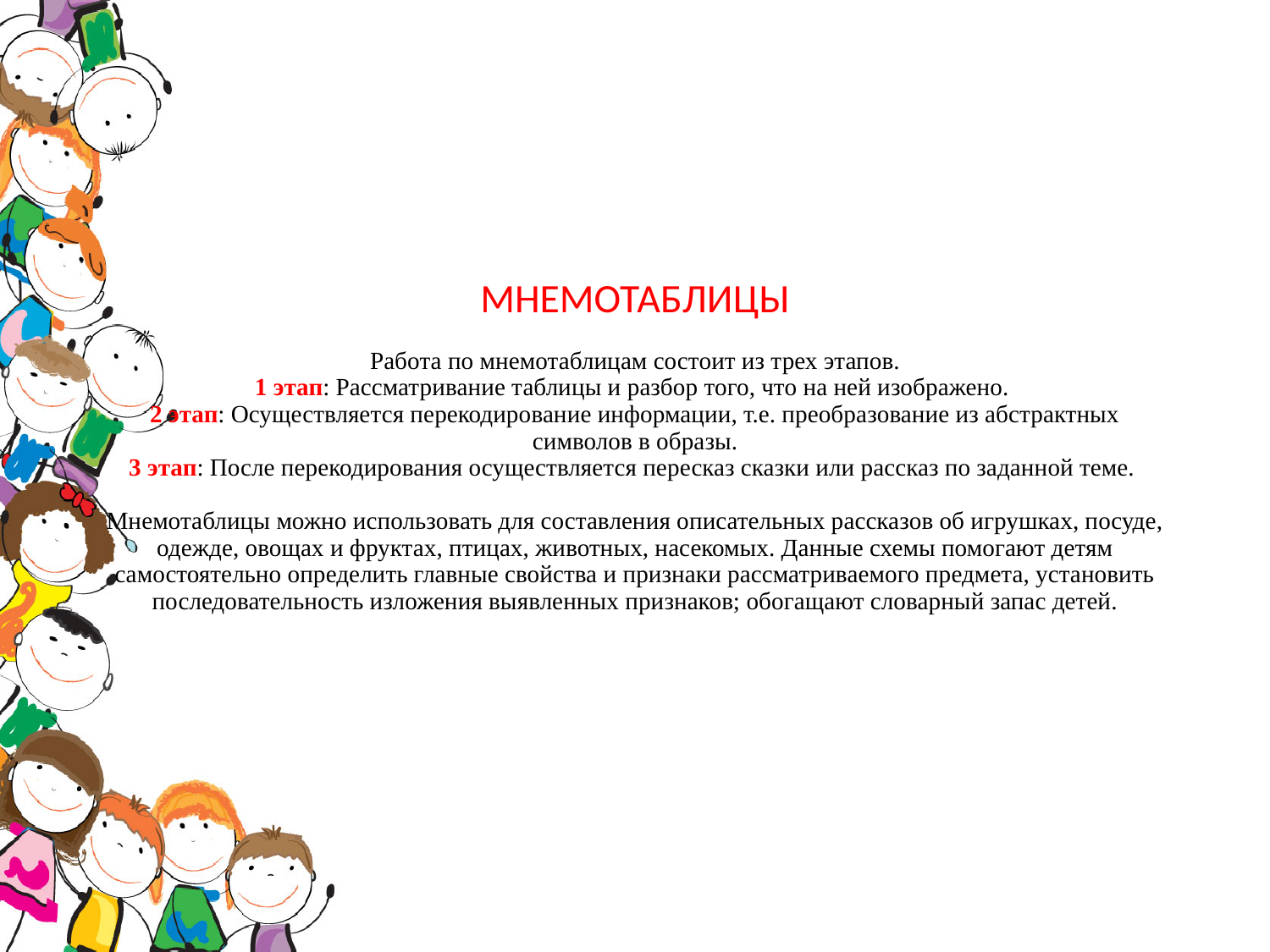

# МНЕМОТАБЛИЦЫ Работа по мнемотаблицам состоит из трех этапов. 1 этап: Рассматривание таблицы и разбор того, что на ней изображено. 2 этап: Осуществляется перекодирование информации, т.е. преобразование из абстрактных символов в образы. 3 этап: После перекодирования осуществляется пересказ сказки или рассказ по заданной теме. Мнемотаблицы можно использовать для составления описательных рассказов об игрушках, посуде, одежде, овощах и фруктах, птицах, животных, насекомых. Данные схемы помогают детям самостоятельно определить главные свойства и признаки рассматриваемого предмета, установить последовательность изложения выявленных признаков; обогащают словарный запас детей.